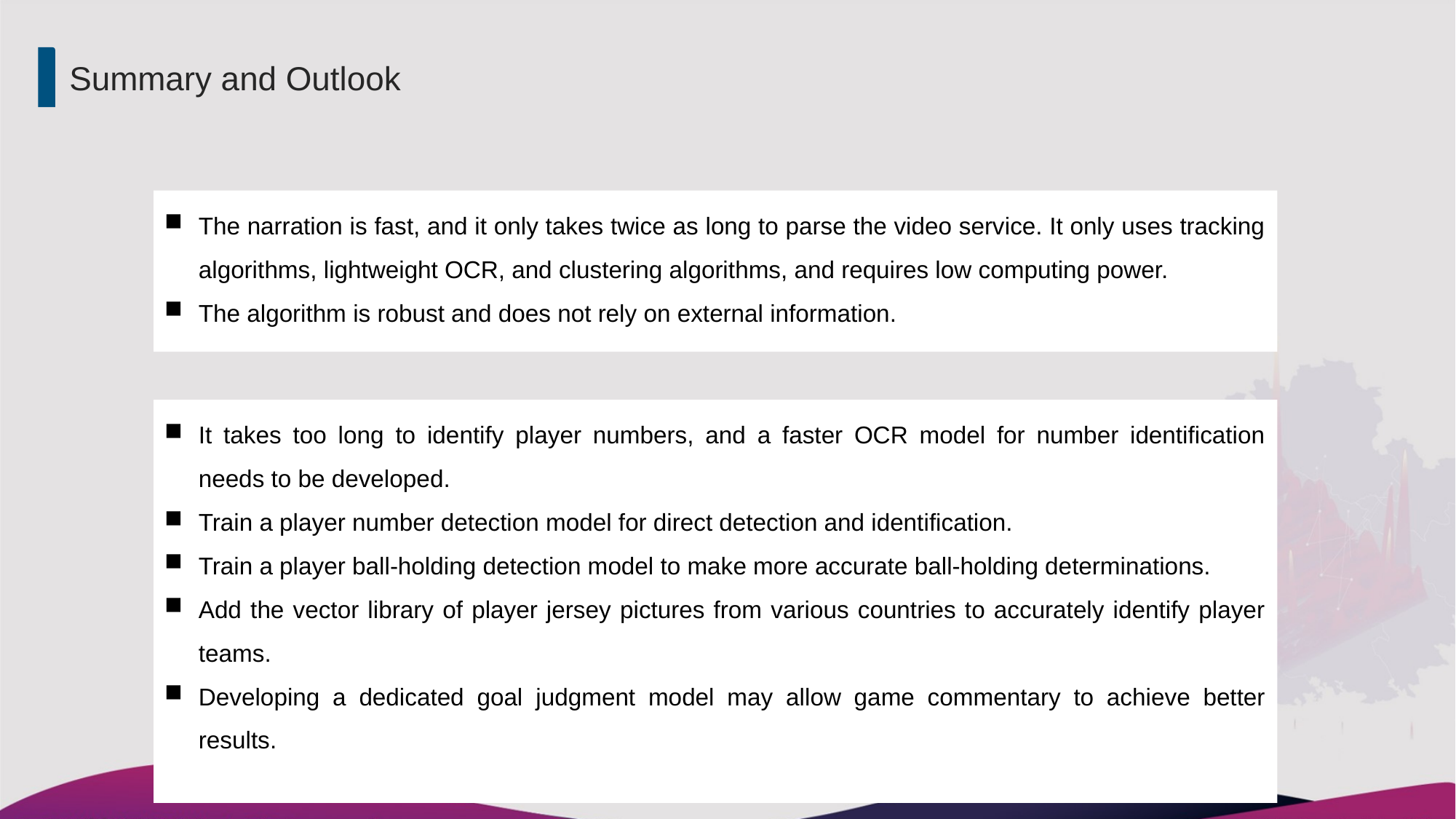

Summary and Outlook
The narration is fast, and it only takes twice as long to parse the video service. It only uses tracking algorithms, lightweight OCR, and clustering algorithms, and requires low computing power.
The algorithm is robust and does not rely on external information.

It takes too long to identify player numbers, and a faster OCR model for number identification needs to be developed.
Train a player number detection model for direct detection and identification.
Train a player ball-holding detection model to make more accurate ball-holding determinations.
Add the vector library of player jersey pictures from various countries to accurately identify player teams.
Developing a dedicated goal judgment model may allow game commentary to achieve better results.